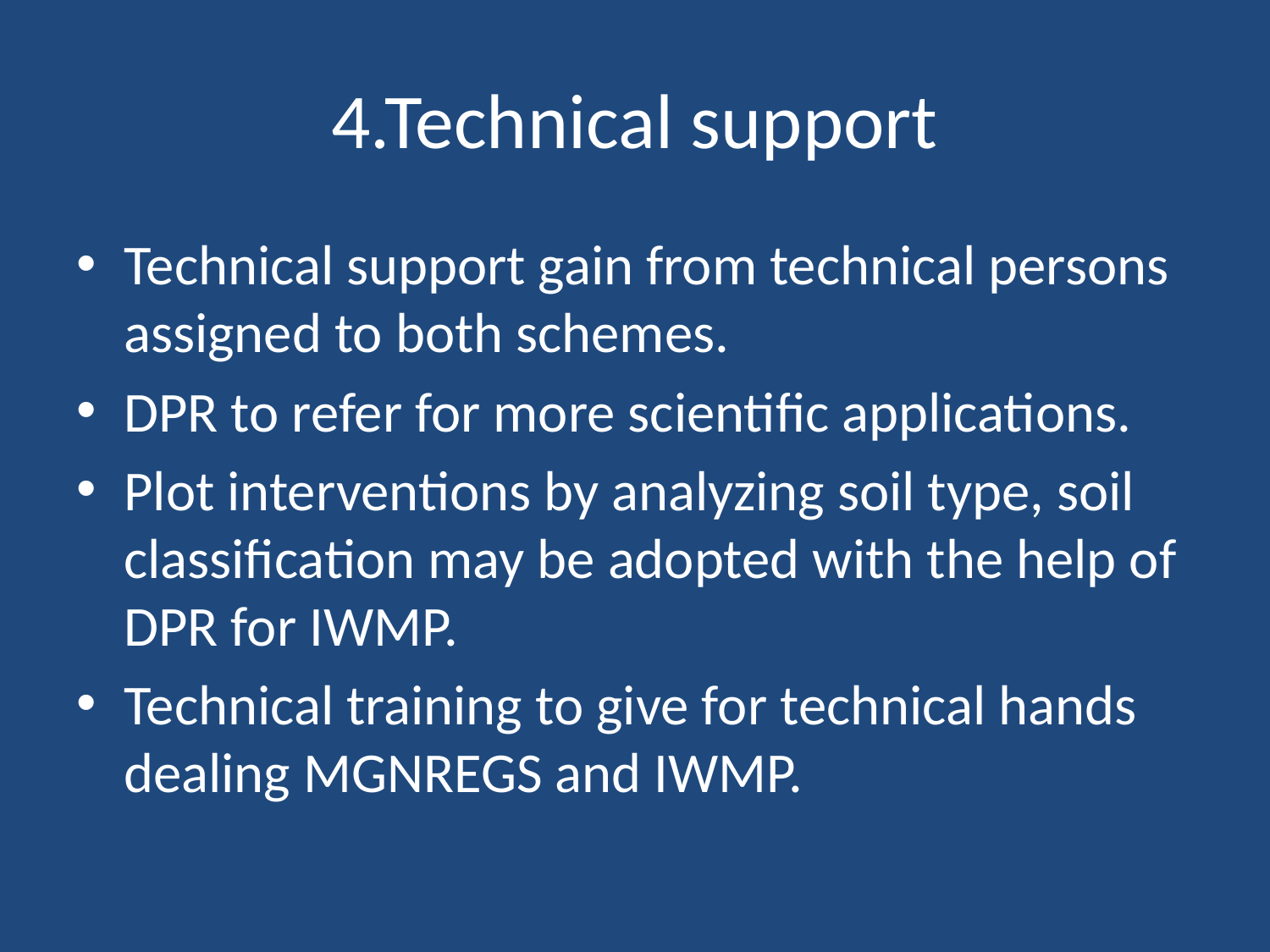

# 4.Technical support
Technical support gain from technical persons assigned to both schemes.
DPR to refer for more scientific applications.
Plot interventions by analyzing soil type, soil classification may be adopted with the help of DPR for IWMP.
Technical training to give for technical hands dealing MGNREGS and IWMP.